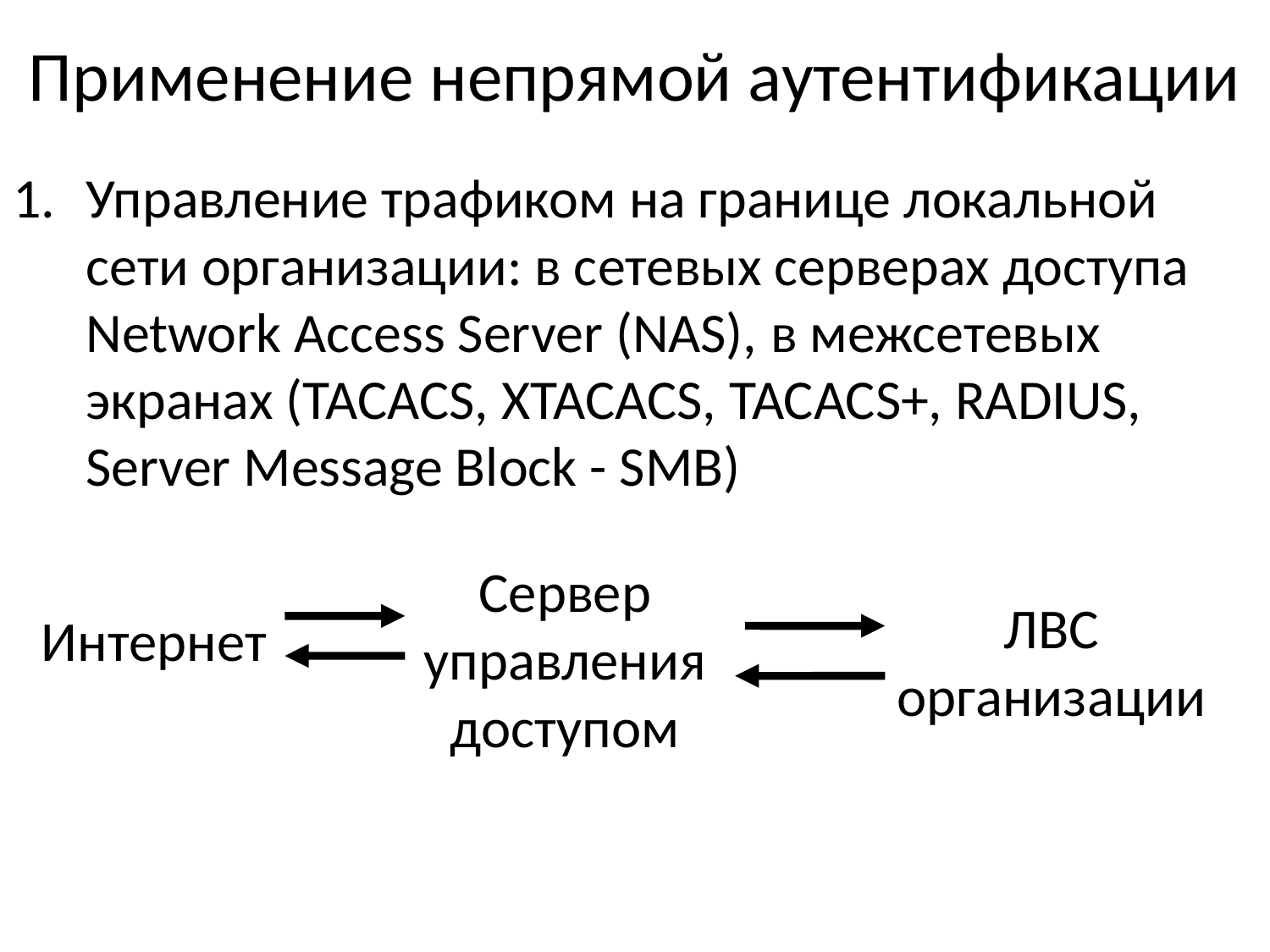

# Применение непрямой аутентификации
Управление трафиком на границе локальной сети организации: в сетевых серверах доступа Network Access Server (NAS), в межсетевых экранах (TACACS, XTACACS, TACACS+, RADIUS, Server Message Block - SMB)

Сервер
управления
доступом
ЛВС
организации
Интернет